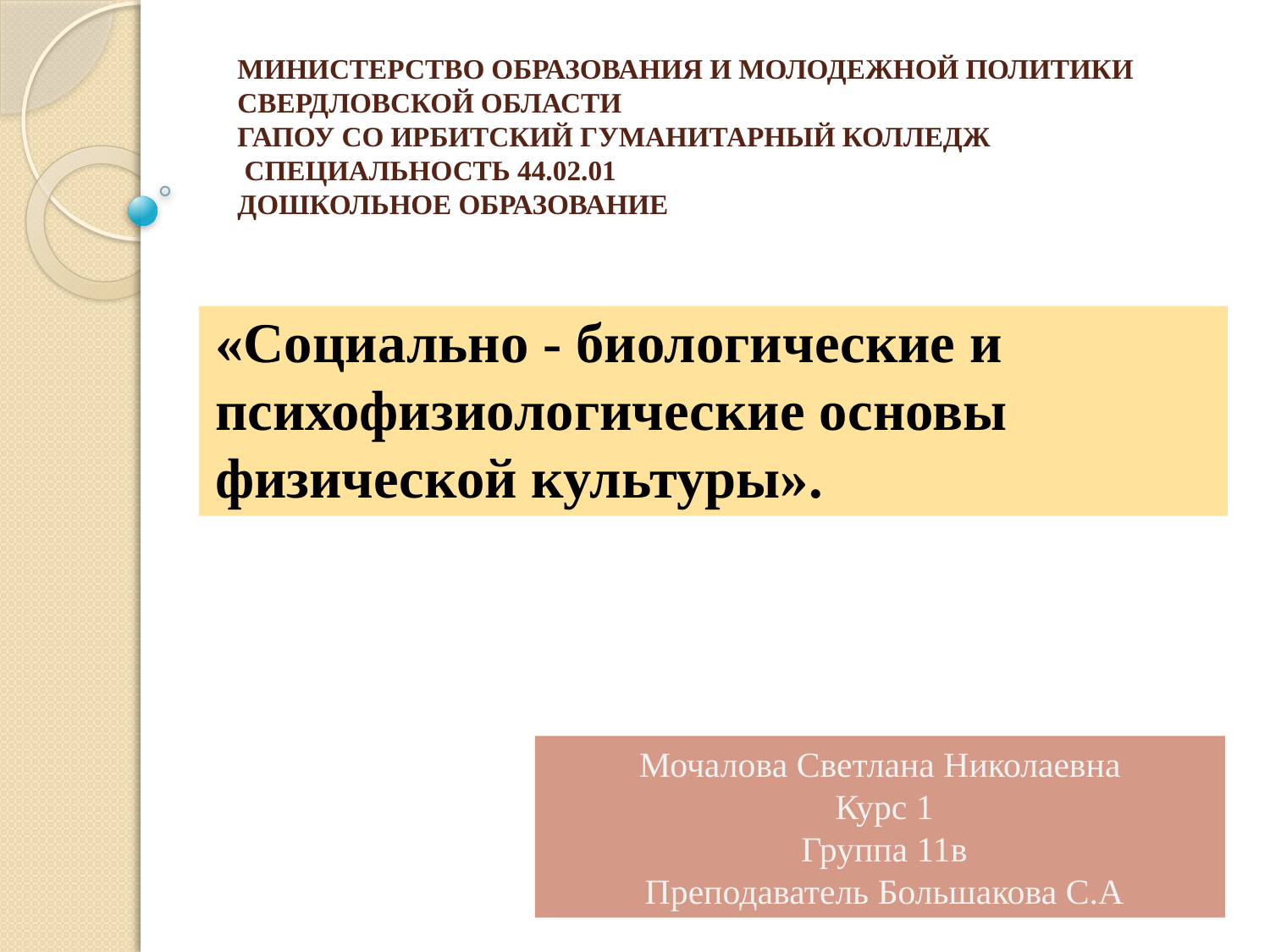

# МИНИСТЕРСТВО ОБРАЗОВАНИЯ И МОЛОДЕЖНОЙ ПОЛИТИКИ СВЕРДЛОВСКОЙ ОБЛАСТИ ГАПОУ СО ИРБИТСКИЙ ГУМАНИТАРНЫЙ КОЛЛЕДЖ СПЕЦИАЛЬНОСТЬ 44.02.01 ДОШКОЛЬНОЕ ОБРАЗОВАНИЕ
«Социально - биологические и психофизиологические основы физической культуры».
Мочалова Светлана Николаевна
 Курс 1
 Группа 11в
 Преподаватель Большакова С.А